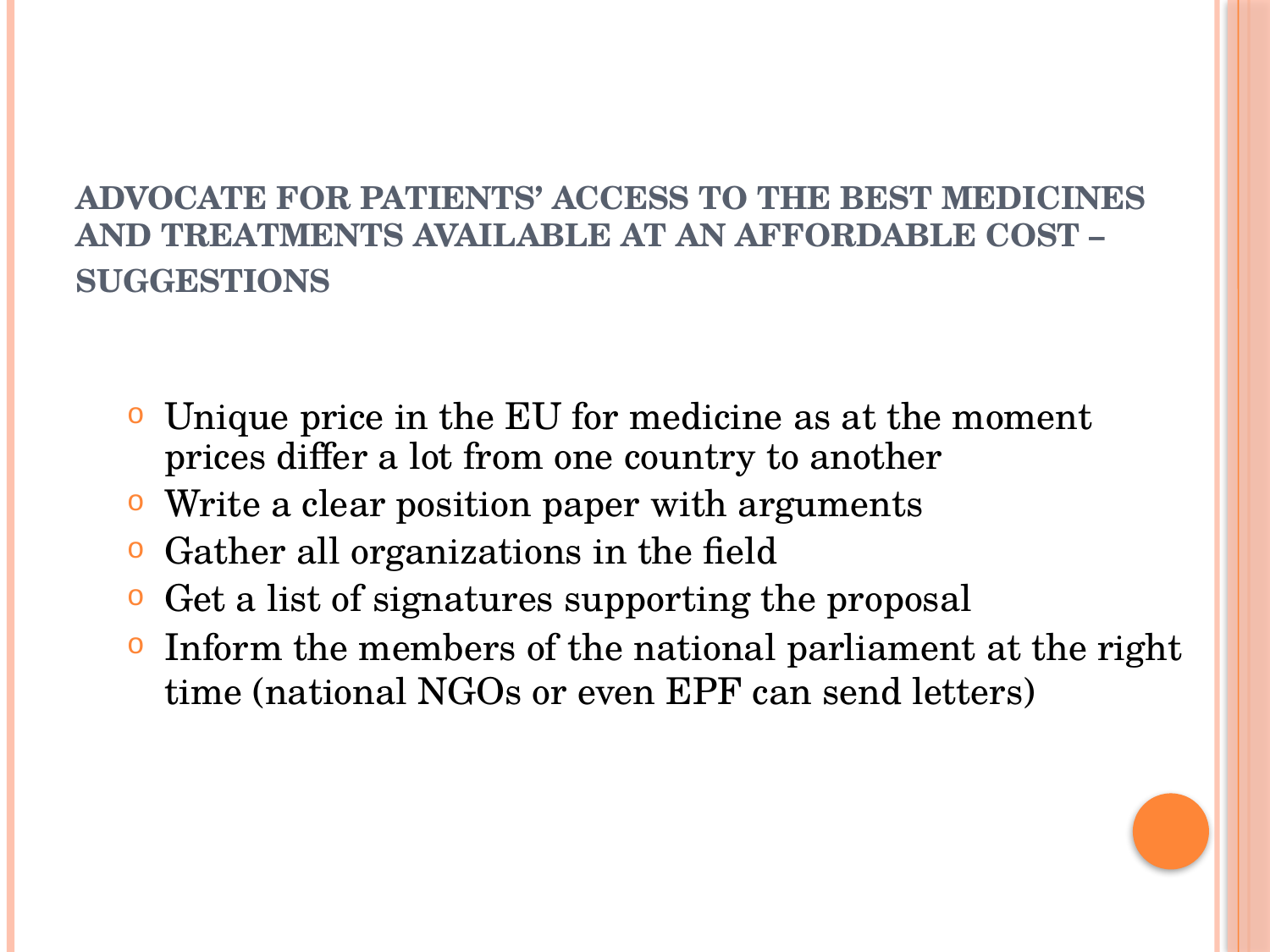

# Advocate for patients’ access to the best medicines and treatments available at an affordable cost – suggestions
Unique price in the EU for medicine as at the moment prices differ a lot from one country to another
Write a clear position paper with arguments
Gather all organizations in the field
Get a list of signatures supporting the proposal
Inform the members of the national parliament at the right time (national NGOs or even EPF can send letters)